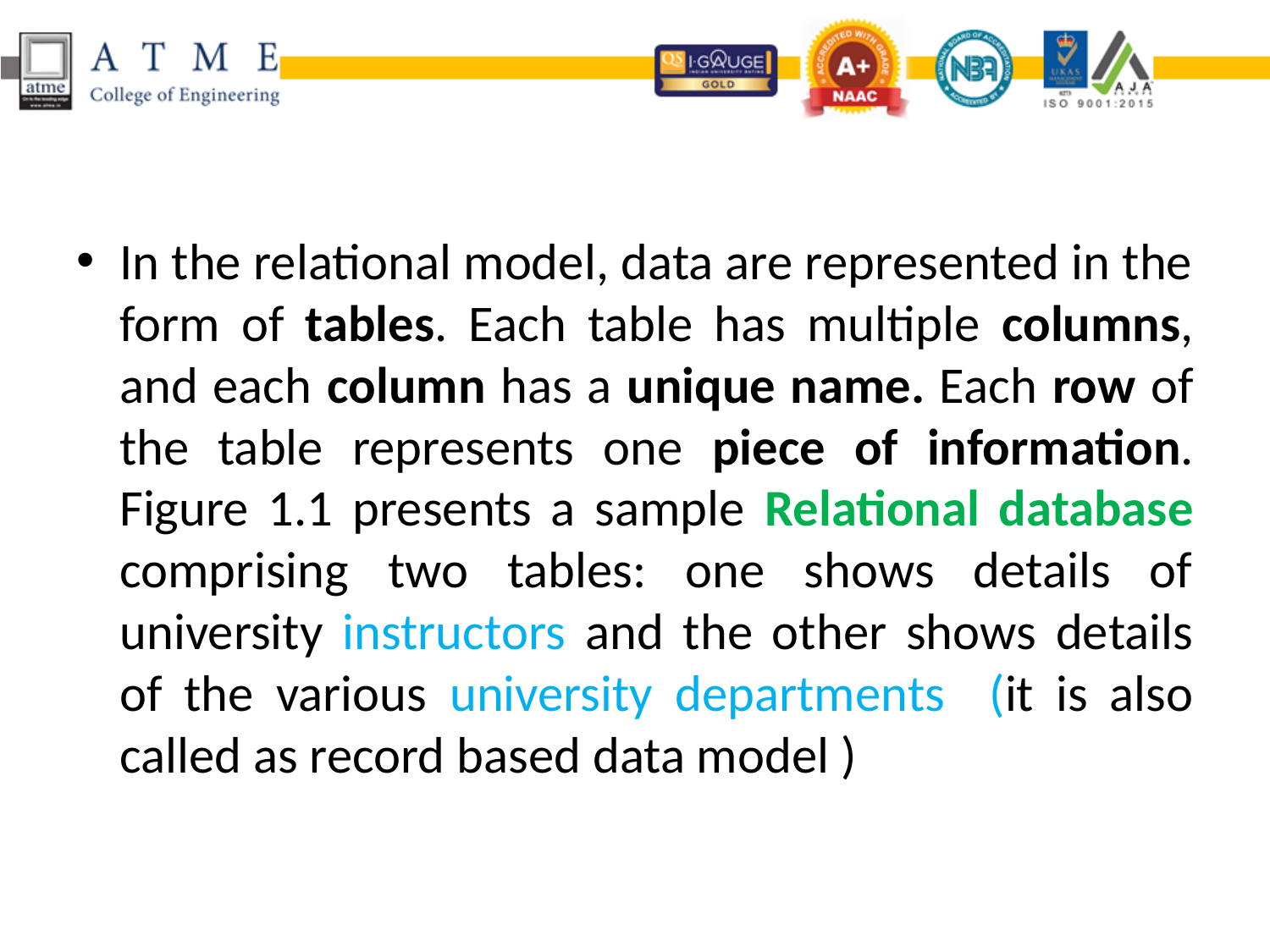

In the relational model, data are represented in the form of tables. Each table has multiple columns, and each column has a unique name. Each row of the table represents one piece of information. Figure 1.1 presents a sample Relational database comprising two tables: one shows details of university instructors and the other shows details of the various university departments  (it is also called as record based data model )